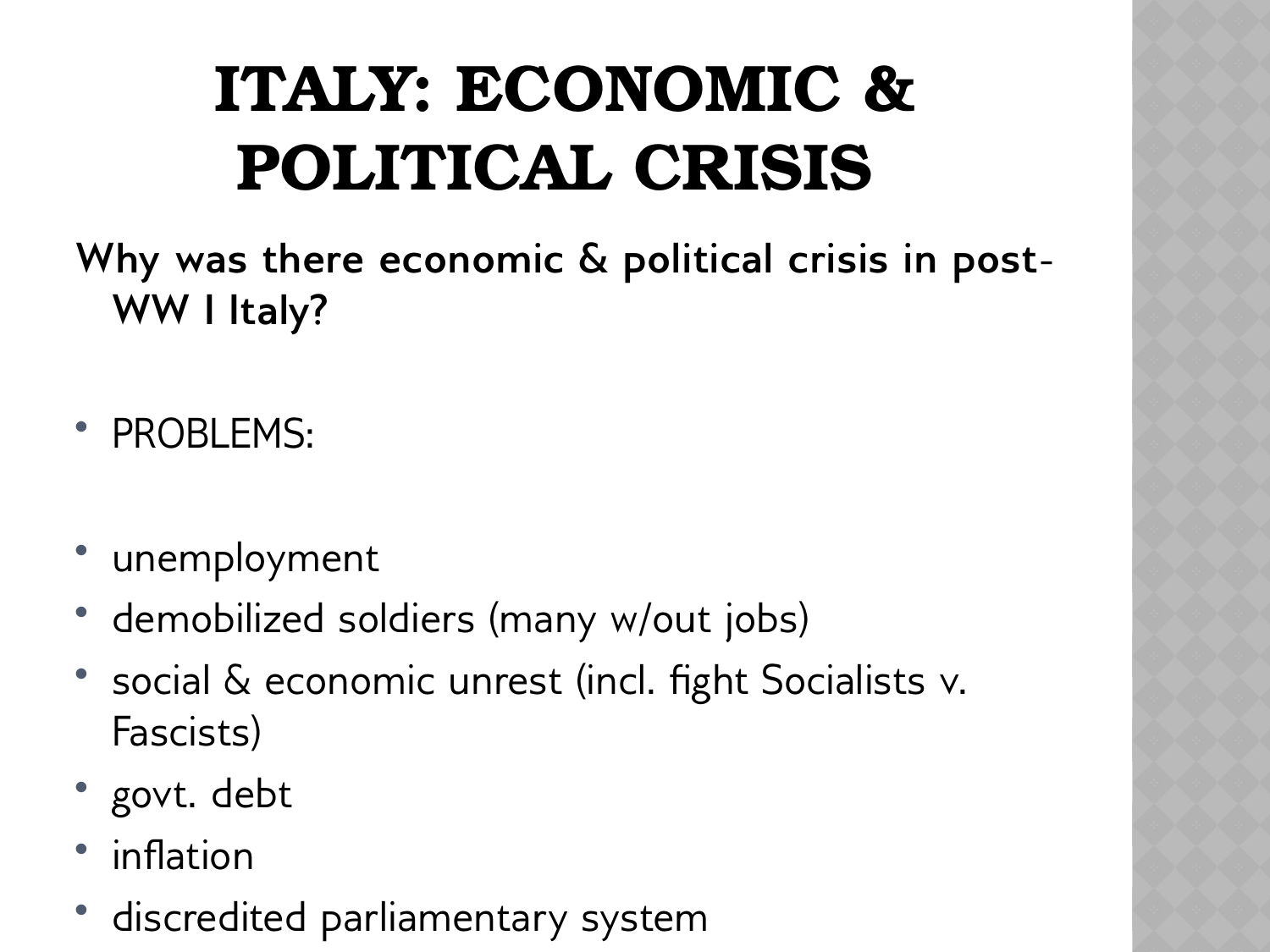

# Italy: economic & political crisis
Why was there economic & political crisis in post-WW I Italy?

PROBLEMS:

unemployment
demobilized soldiers (many w/out jobs)
social & economic unrest (incl. fight Socialists v. Fascists)
govt. debt
inflation
discredited parliamentary system